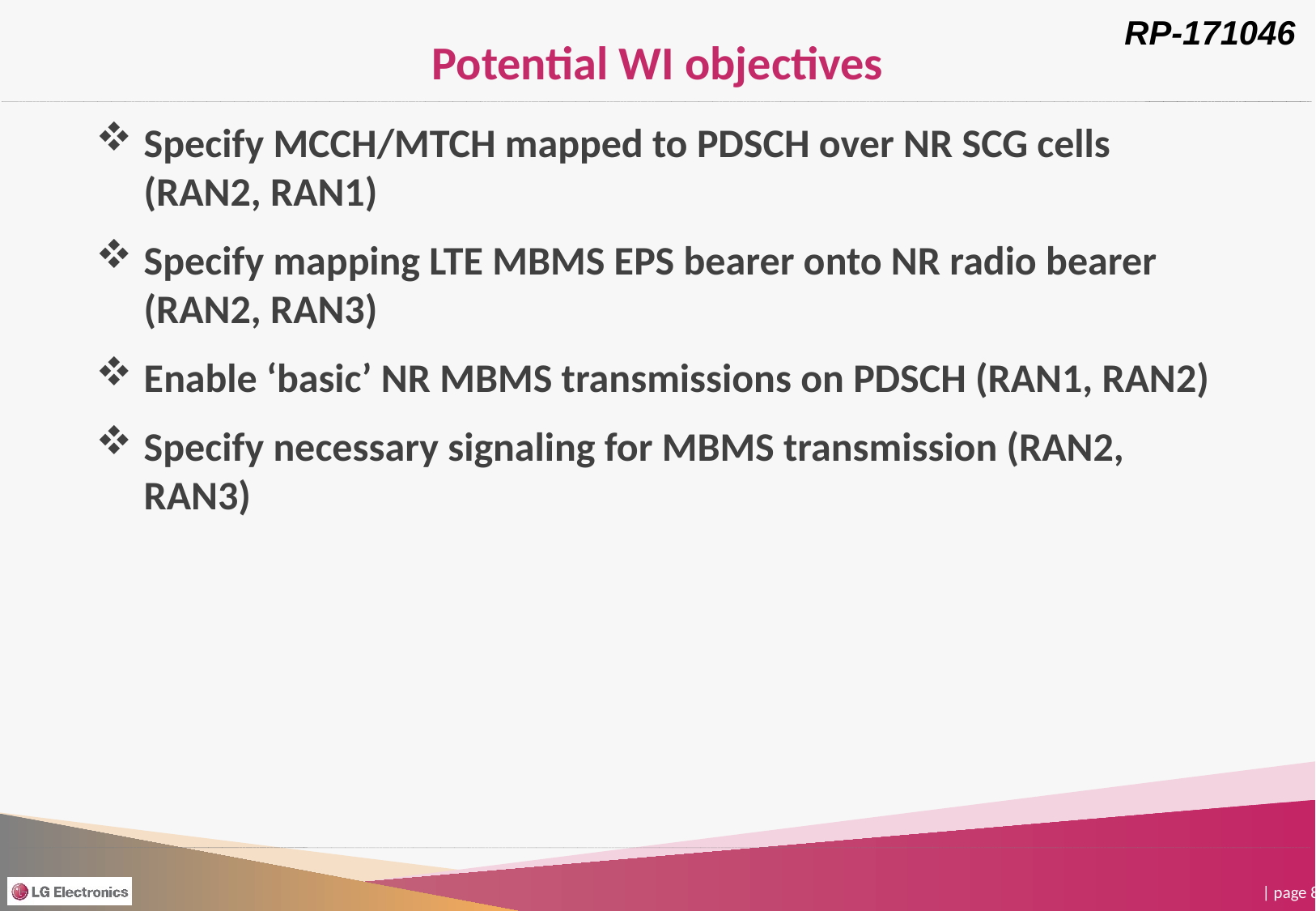

# Potential WI objectives
Specify MCCH/MTCH mapped to PDSCH over NR SCG cells (RAN2, RAN1)
Specify mapping LTE MBMS EPS bearer onto NR radio bearer (RAN2, RAN3)
Enable ‘basic’ NR MBMS transmissions on PDSCH (RAN1, RAN2)
Specify necessary signaling for MBMS transmission (RAN2, RAN3)